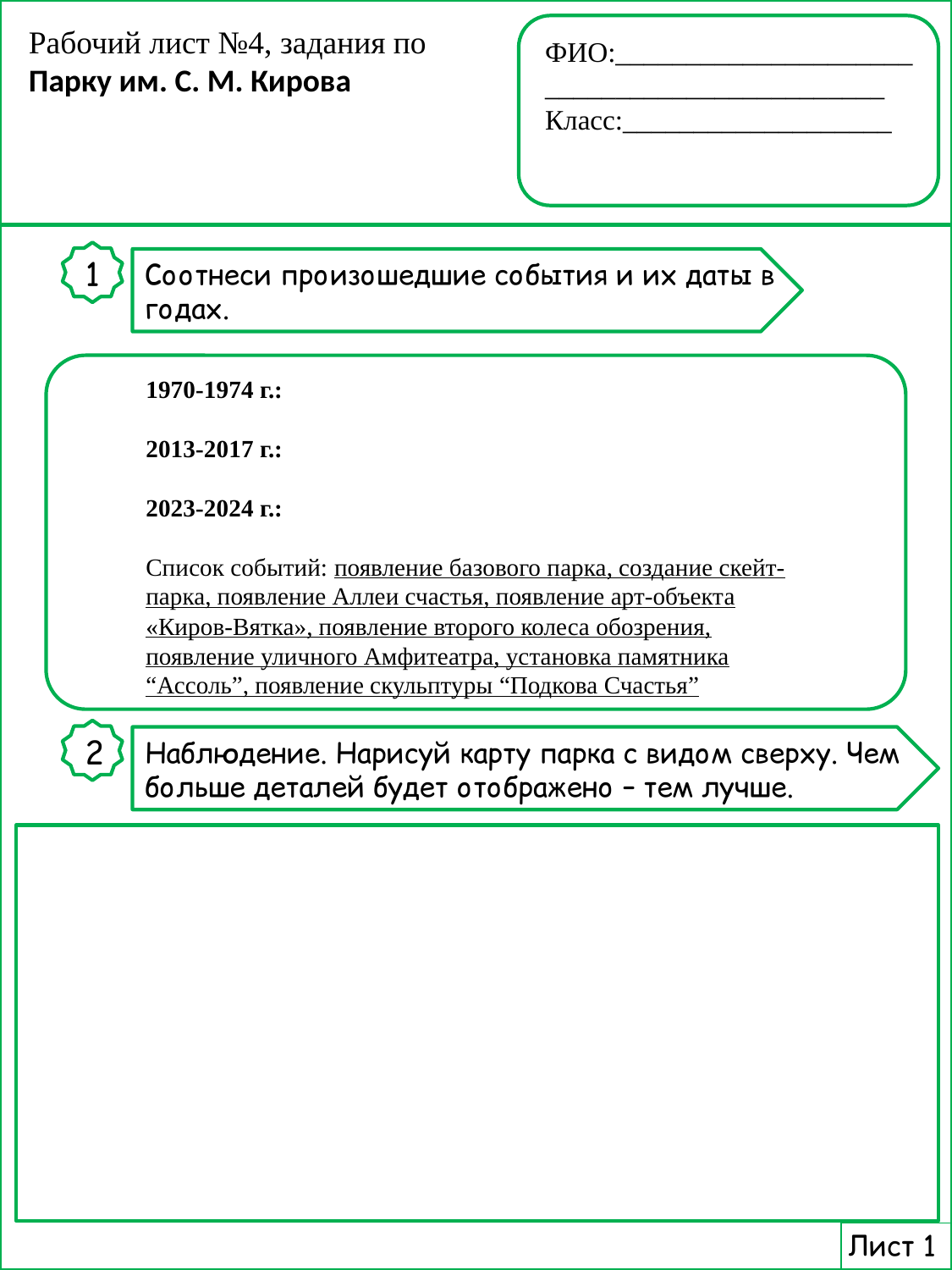

Рабочий лист №4, задания по Парку им. С. М. Кирова

ФИО:_____________________________________________
Класс:___________________

1

Соотнеси произошедшие события и их даты в годах.

1970-1974 г.:

2013-2017 г.:

2023-2024 г.:

Список событий: появление базового парка, создание скейт-парка, появление Аллеи счастья, появление арт-объекта «Киров-Вятка», появление второго колеса обозрения, появление уличного Амфитеатра, установка памятника “Ассоль”, появление скульптуры “Подкова Счастья”

2

Наблюдение. Нарисуй карту парка с видом сверху. Чем больше деталей будет отображено – тем лучше.

Лист 1